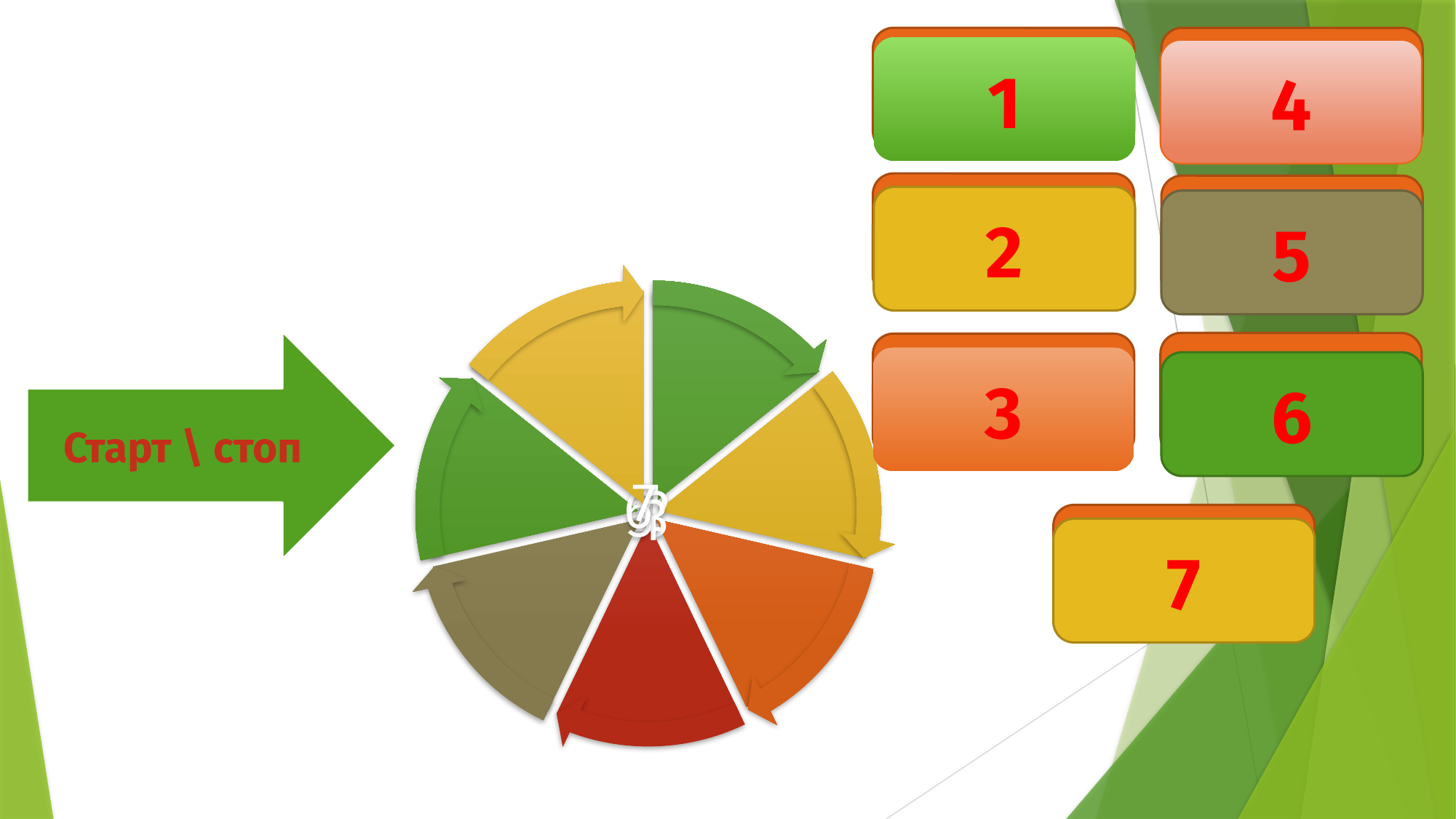

43 ти 2 эселе
476 менен 321динайырмасын тап
1
4
#
232 менен 5 тин кобойтундусун тап
Х*24=48
2
5
1
2
3
4
5
6
7
Старт \ стоп
234+235
576-432
3
6
232 менен 5 тин кобойтундусун тап
7